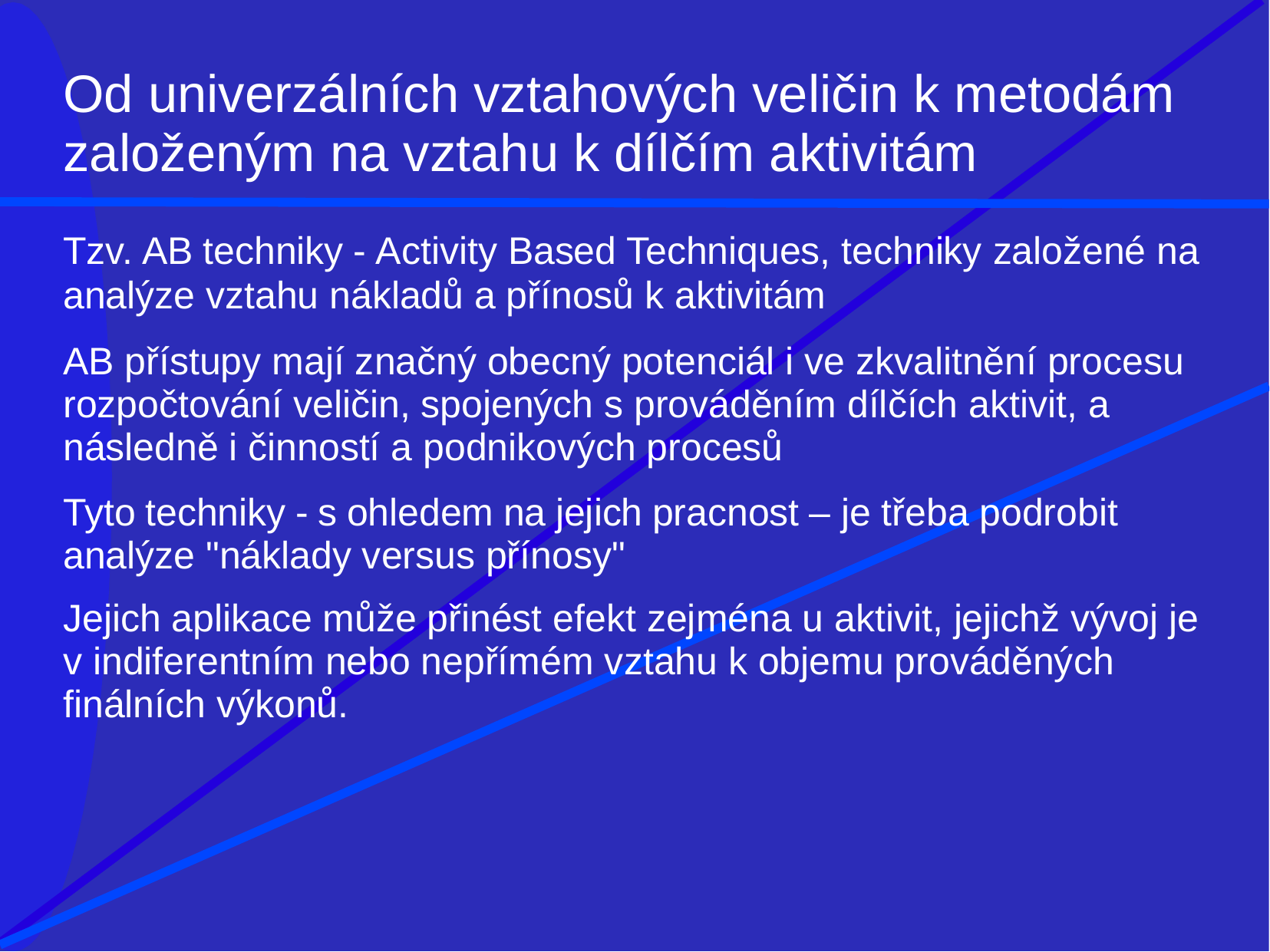

# Od univerzálních vztahových veličin k metodám založeným na vztahu k dílčím aktivitám
Tzv. AB techniky - Activity Based Techniques, techniky založené na analýze vztahu nákladů a přínosů k aktivitám
AB přístupy mají značný obecný potenciál i ve zkvalitnění procesu rozpočtování veličin, spojených s prováděním dílčích aktivit, a následně i činností a podnikových procesů
Tyto techniky - s ohledem na jejich pracnost – je třeba podrobit analýze "náklady versus přínosy"
Jejich aplikace může přinést efekt zejména u aktivit, jejichž vývoj je v indiferentním nebo nepřímém vztahu k objemu prováděných finálních výkonů.